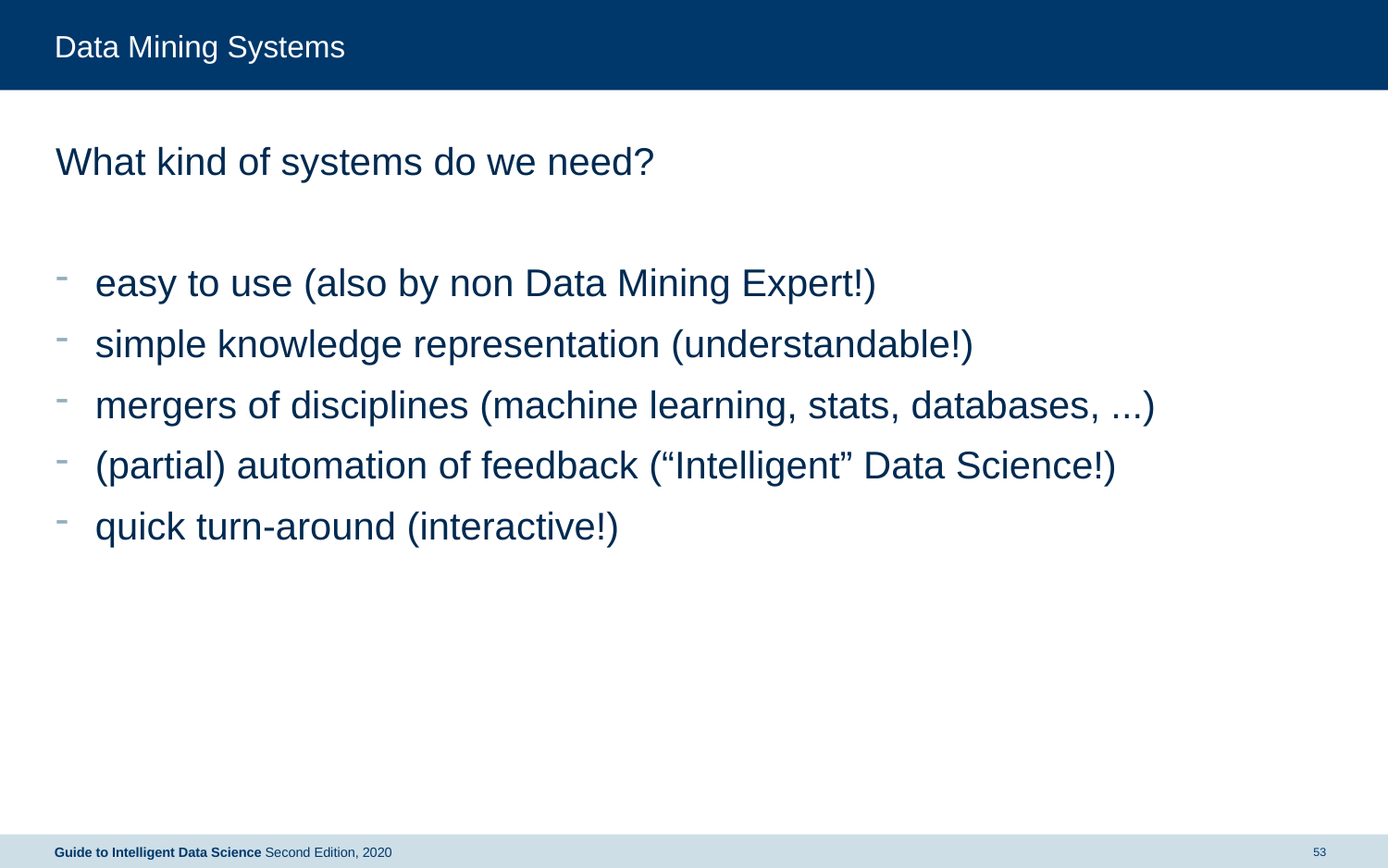

# Data Mining Systems
What kind of systems do we need?

easy to use (also by non Data Mining Expert!)
simple knowledge representation (understandable!)
mergers of disciplines (machine learning, stats, databases, ...)
(partial) automation of feedback (“Intelligent” Data Science!)
quick turn-around (interactive!)

Guide to Intelligent Data Science Second Edition, 2020
53